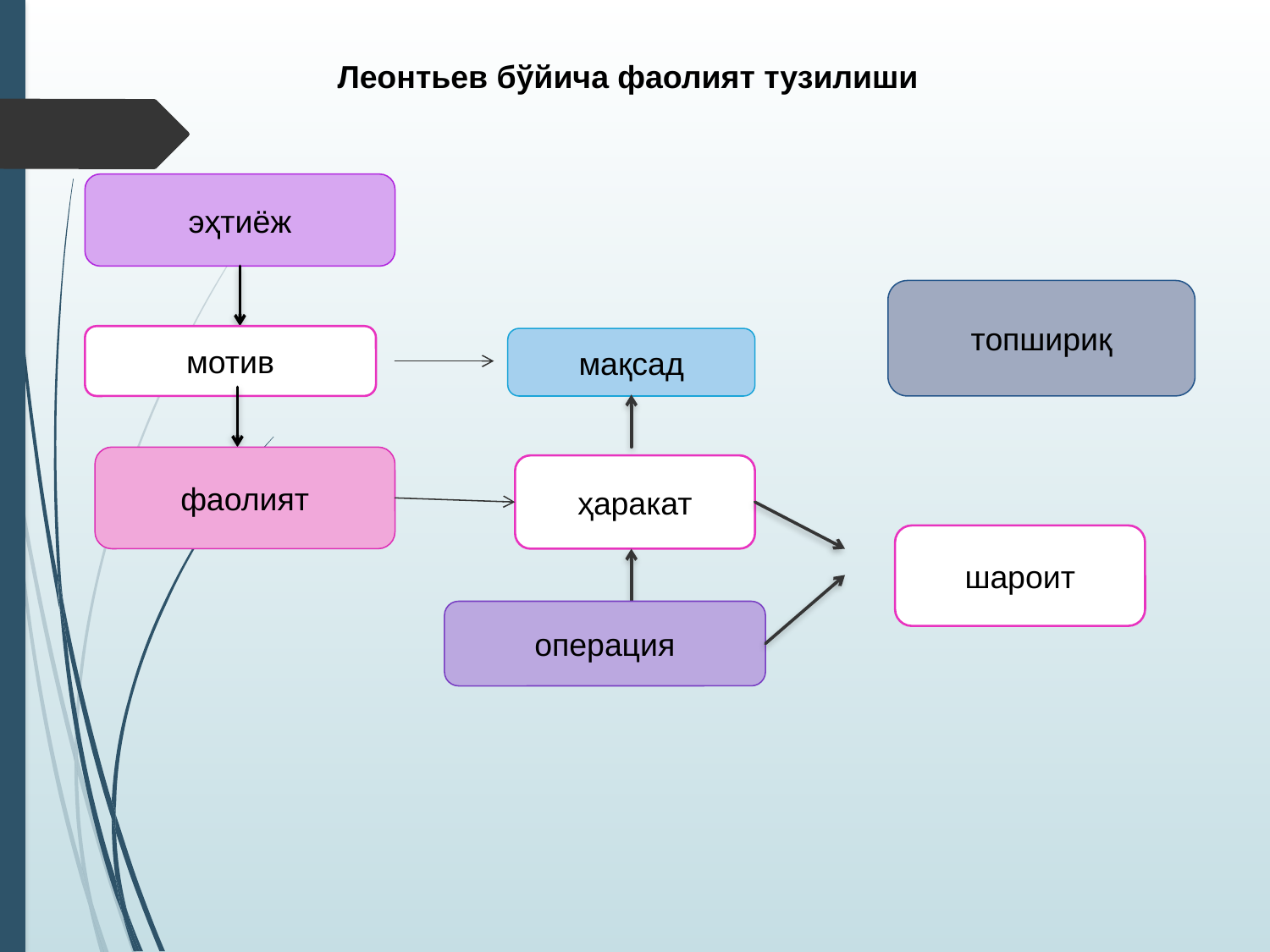

Леонтьев бўйича фаолият тузилиши
эҳтиёж
топшириқ
мотив
мақсад
фаолият
ҳаракат
шароит
операция